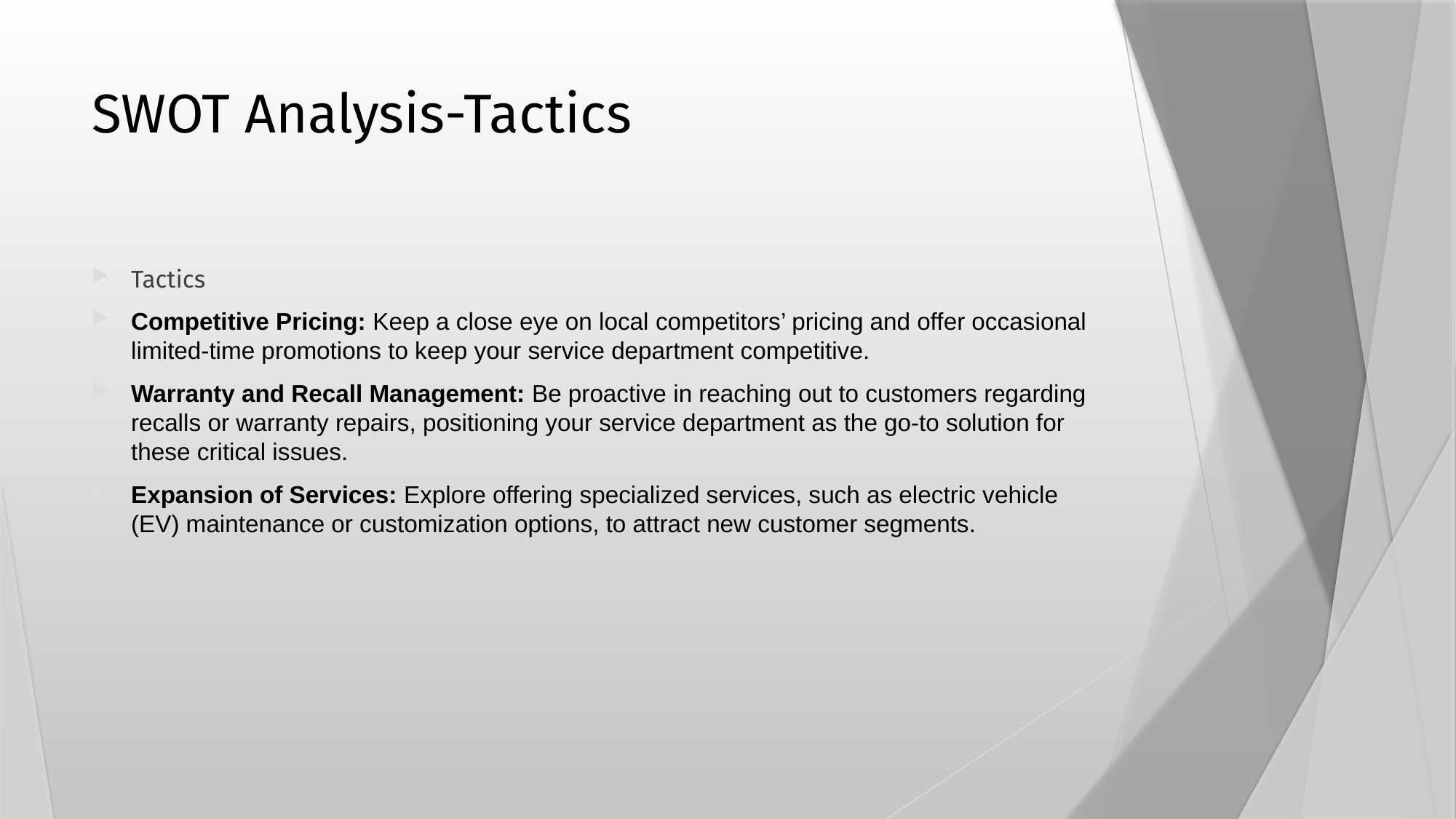

# SWOT Analysis-Tactics
Tactics
Competitive Pricing: Keep a close eye on local competitors’ pricing and offer occasional limited-time promotions to keep your service department competitive.
Warranty and Recall Management: Be proactive in reaching out to customers regarding recalls or warranty repairs, positioning your service department as the go-to solution for these critical issues.
Expansion of Services: Explore offering specialized services, such as electric vehicle (EV) maintenance or customization options, to attract new customer segments.